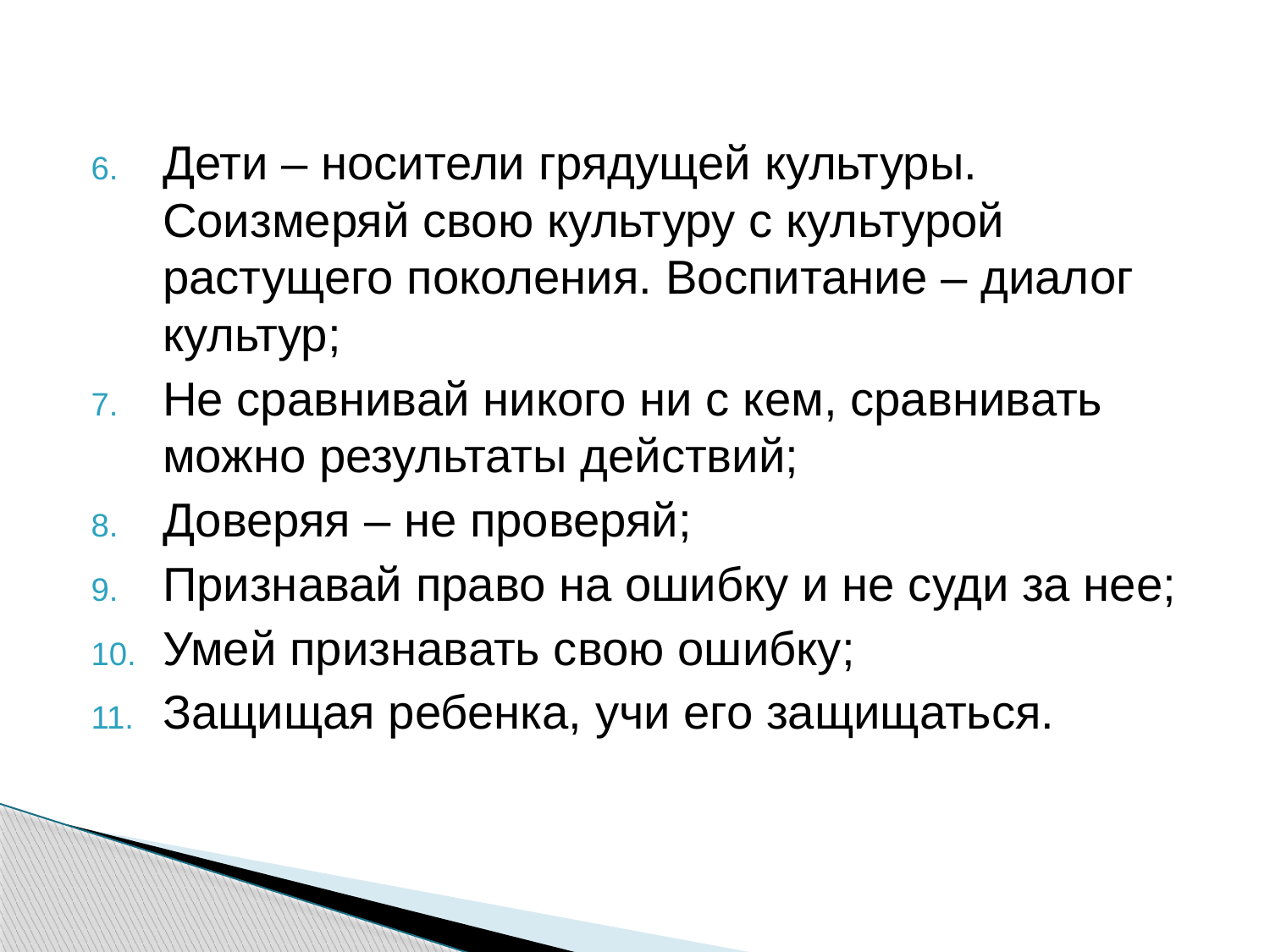

#
Дети – носители грядущей культуры. Соизмеряй свою культуру с культурой растущего поколения. Воспитание – диалог культур;
Не сравнивай никого ни с кем, сравнивать можно результаты действий;
Доверяя – не проверяй;
Признавай право на ошибку и не суди за нее;
Умей признавать свою ошибку;
Защищая ребенка, учи его защищаться.